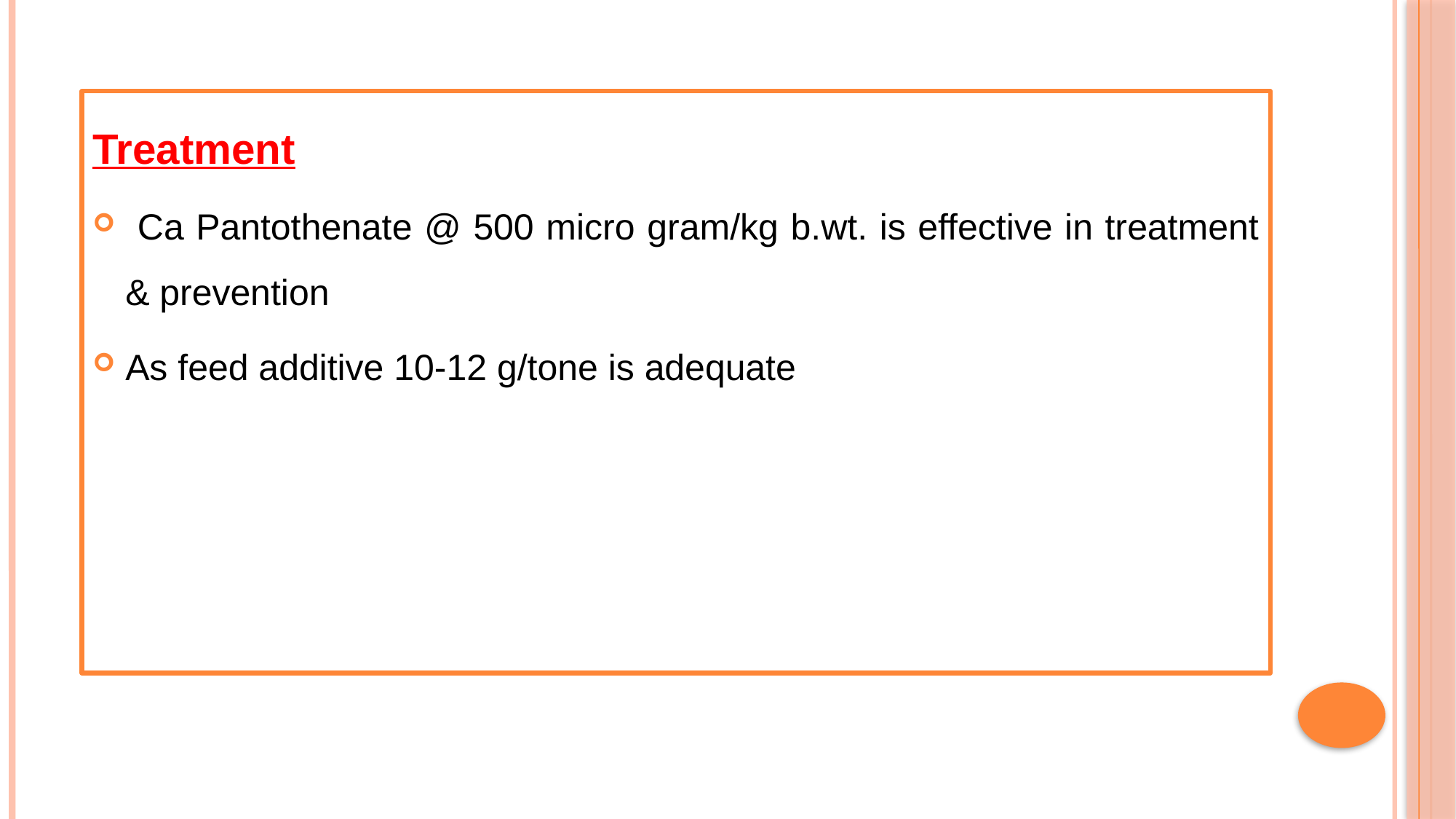

Treatment
 Ca Pantothenate @ 500 micro gram/kg b.wt. is effective in treatment & prevention
As feed additive 10-12 g/tone is adequate